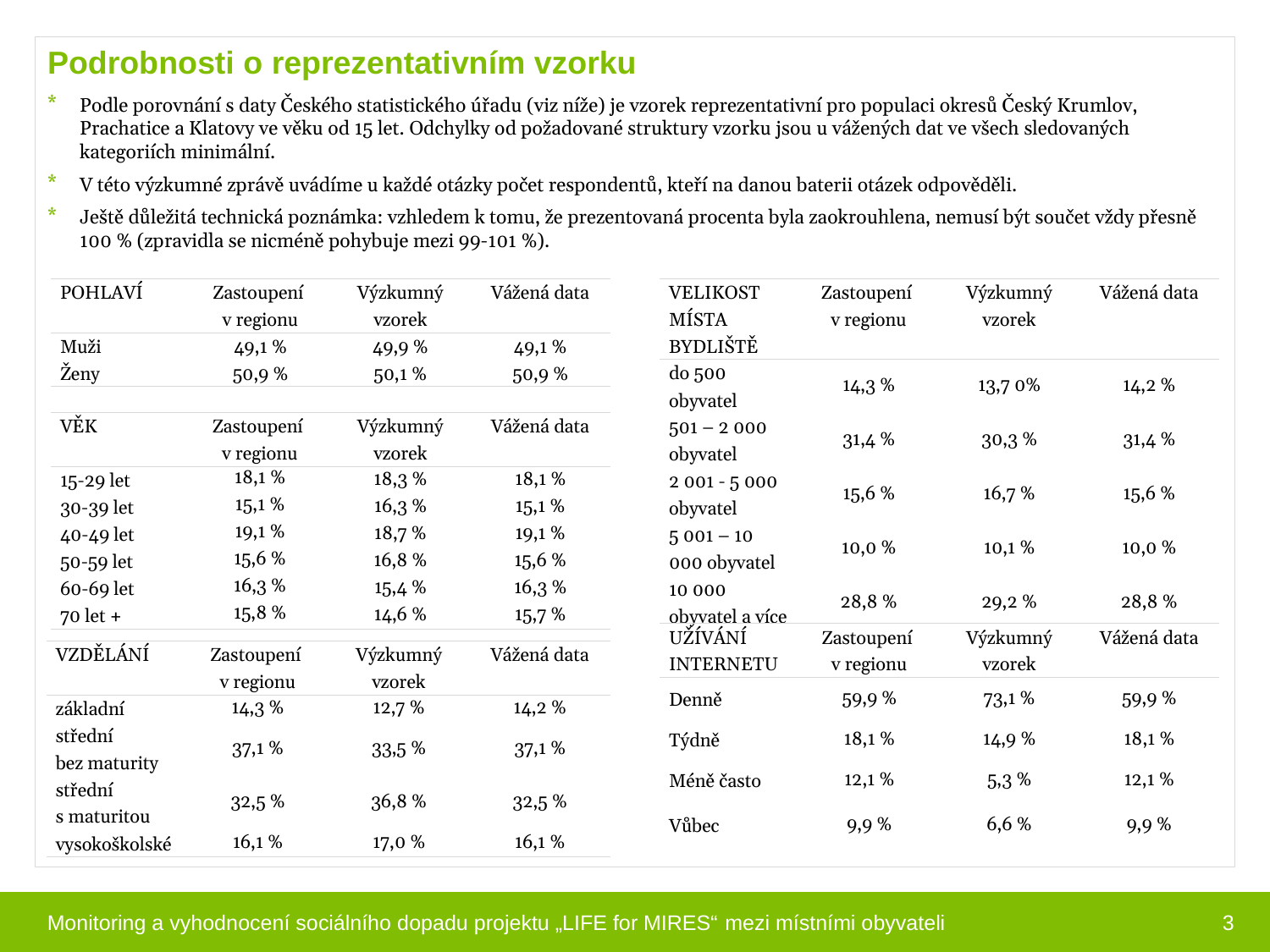

Podrobnosti o reprezentativním vzorku

Podle porovnání s daty Českého statistického úřadu (viz níže) je vzorek reprezentativní pro populaci okresů Český Krumlov, Prachatice a Klatovy ve věku od 15 let. Odchylky od požadované struktury vzorku jsou u vážených dat ve všech sledovaných kategoriích minimální.
V této výzkumné zprávě uvádíme u každé otázky počet respondentů, kteří na danou baterii otázek odpověděli.
Ještě důležitá technická poznámka: vzhledem k tomu, že prezentovaná procenta byla zaokrouhlena, nemusí být součet vždy přesně 100 % (zpravidla se nicméně pohybuje mezi 99-101 %).
| POHLAVÍ | Zastoupení v regionu | Výzkumný vzorek | Vážená data |
| --- | --- | --- | --- |
| Muži | 49,1 % | 49,9 % | 49,1 % |
| Ženy | 50,9 % | 50,1 % | 50,9 % |
| VELIKOST MÍSTA BYDLIŠTĚ | Zastoupení v regionu | Výzkumný vzorek | Vážená data |
| --- | --- | --- | --- |
| do 500 obyvatel | 14,3 % | 13,7 0% | 14,2 % |
| 501 – 2 000 obyvatel | 31,4 % | 30,3 % | 31,4 % |
| 2 001 - 5 000 obyvatel | 15,6 % | 16,7 % | 15,6 % |
| 5 001 – 10 000 obyvatel | 10,0 % | 10,1 % | 10,0 % |
| 10 000 obyvatel a více | 28,8 % | 29,2 % | 28,8 % |

| VĚK | Zastoupení v regionu | Výzkumný vzorek | Vážená data |
| --- | --- | --- | --- |
| 15-29 let | 18,1 % | 18,3 % | 18,1 % |
| 30-39 let | 15,1 % | 16,3 % | 15,1 % |
| 40-49 let | 19,1 % | 18,7 % | 19,1 % |
| 50-59 let | 15,6 % | 16,8 % | 15,6 % |
| 60-69 let | 16,3 % | 15,4 % | 16,3 % |
| 70 let + | 15,8 % | 14,6 % | 15,7 % |
| UŽÍVÁNÍ INTERNETU | Zastoupení v regionu | Výzkumný vzorek | Vážená data |
| --- | --- | --- | --- |
| Denně | 59,9 % | 73,1 % | 59,9 % |
| Týdně | 18,1 % | 14,9 % | 18,1 % |
| Méně často | 12,1 % | 5,3 % | 12,1 % |
| Vůbec | 9,9 % | 6,6 % | 9,9 % |
| VZDĚLÁNÍ | Zastoupení v regionu | Výzkumný vzorek | Vážená data |
| --- | --- | --- | --- |
| základní | 14,3 % | 12,7 % | 14,2 % |
| střední bez maturity | 37,1 % | 33,5 % | 37,1 % |
| střední s maturitou | 32,5 % | 36,8 % | 32,5 % |
| vysokoškolské | 16,1 % | 17,0 % | 16,1 % |
Monitoring a vyhodnocení sociálního dopadu projektu „LIFE for MIRES“ mezi místními obyvateli
3